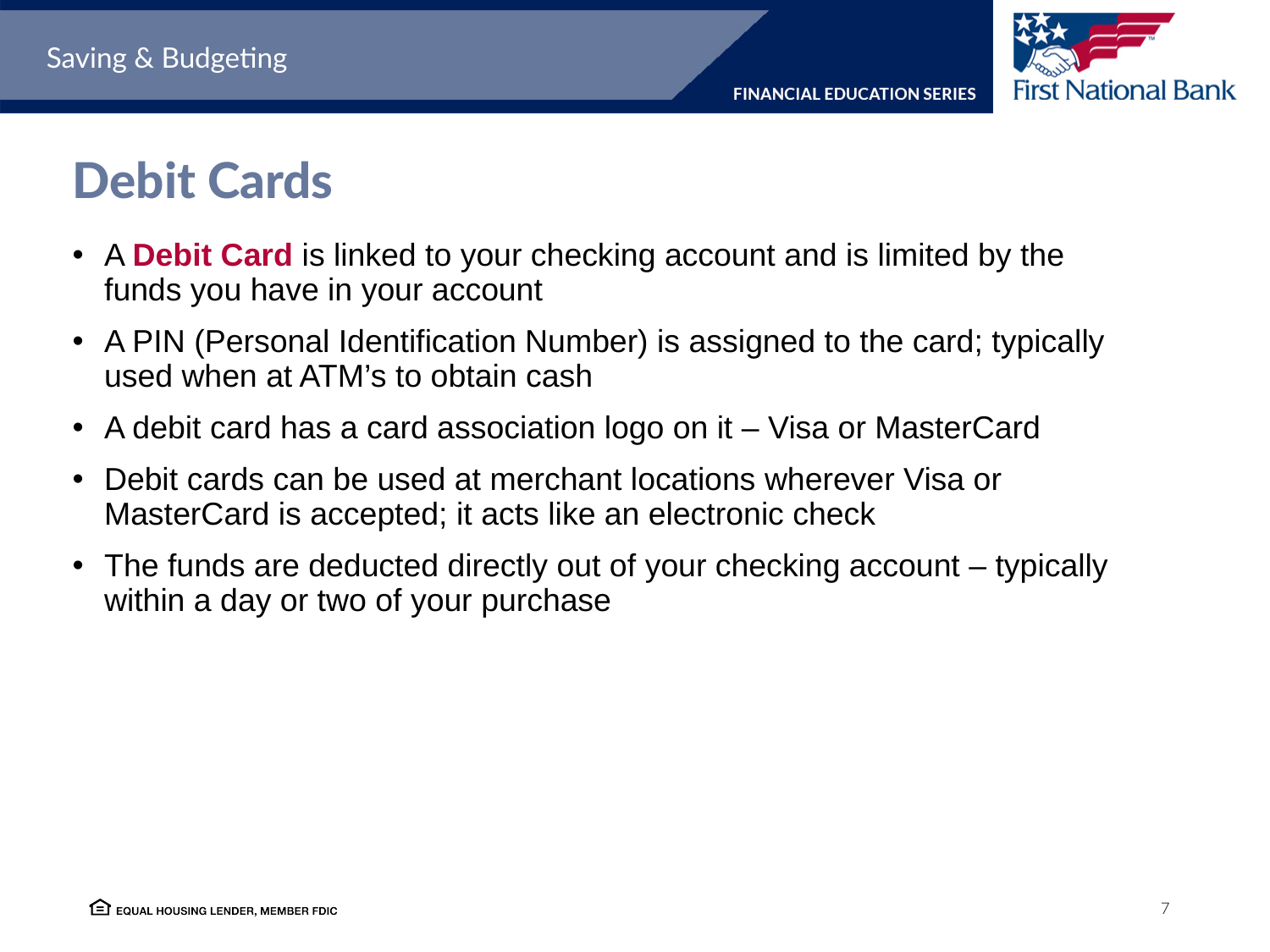

Saving & Budgeting
# Debit Cards
A Debit Card is linked to your checking account and is limited by the funds you have in your account
A PIN (Personal Identification Number) is assigned to the card; typically used when at ATM’s to obtain cash
A debit card has a card association logo on it – Visa or MasterCard
Debit cards can be used at merchant locations wherever Visa or MasterCard is accepted; it acts like an electronic check
The funds are deducted directly out of your checking account – typically within a day or two of your purchase
7